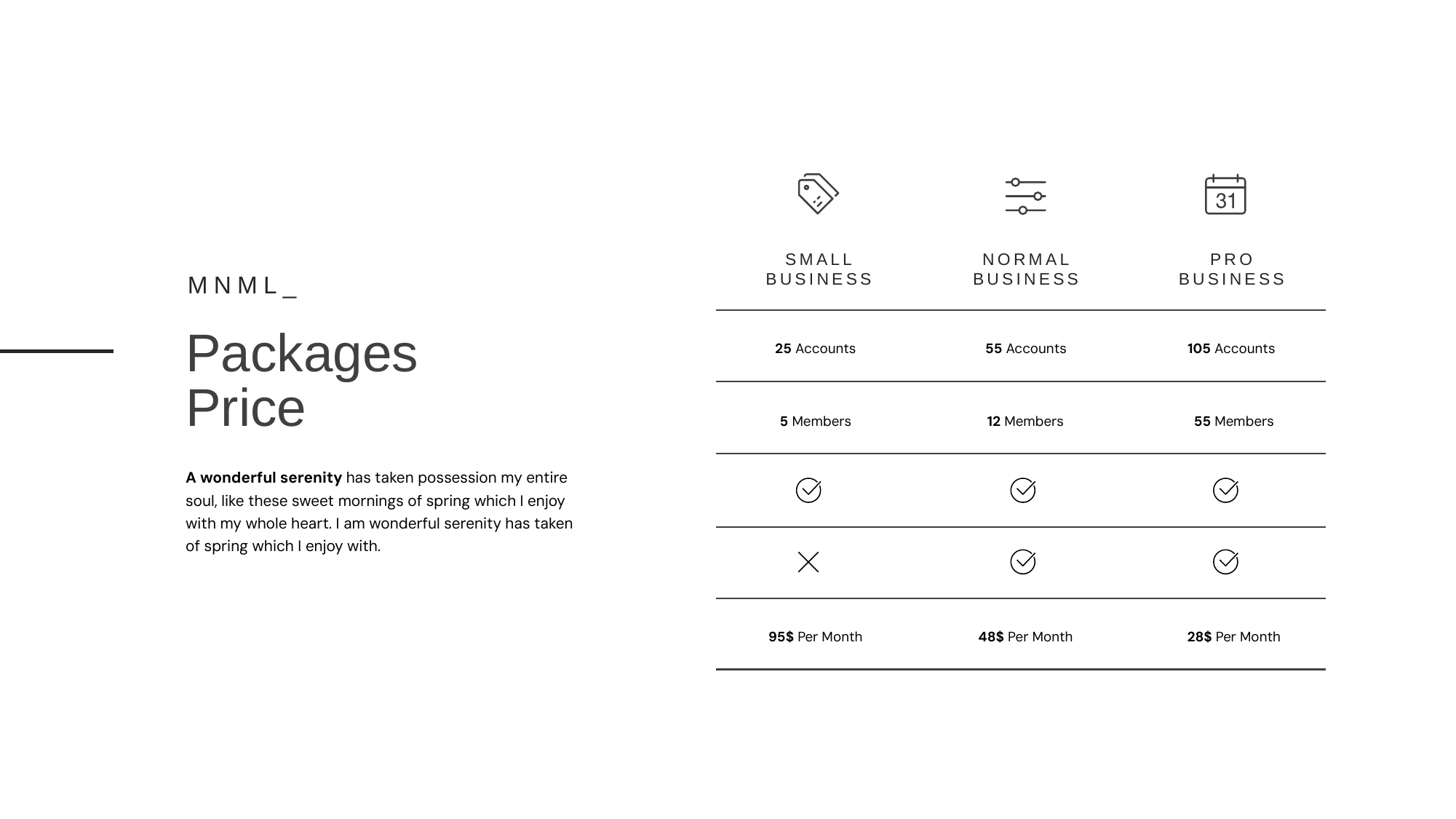

SMALL
BUSINESS
NORMAL
BUSINESS
PRO
BUSINESS
Mnml_
Packages
Price
25 Accounts
55 Accounts
105 Accounts
5 Members
12 Members
55 Members
A wonderful serenity has taken possession my entire soul, like these sweet mornings of spring which I enjoy with my whole heart. I am wonderful serenity has taken of spring which I enjoy with.

95$ Per Month
48$ Per Month
28$ Per Month